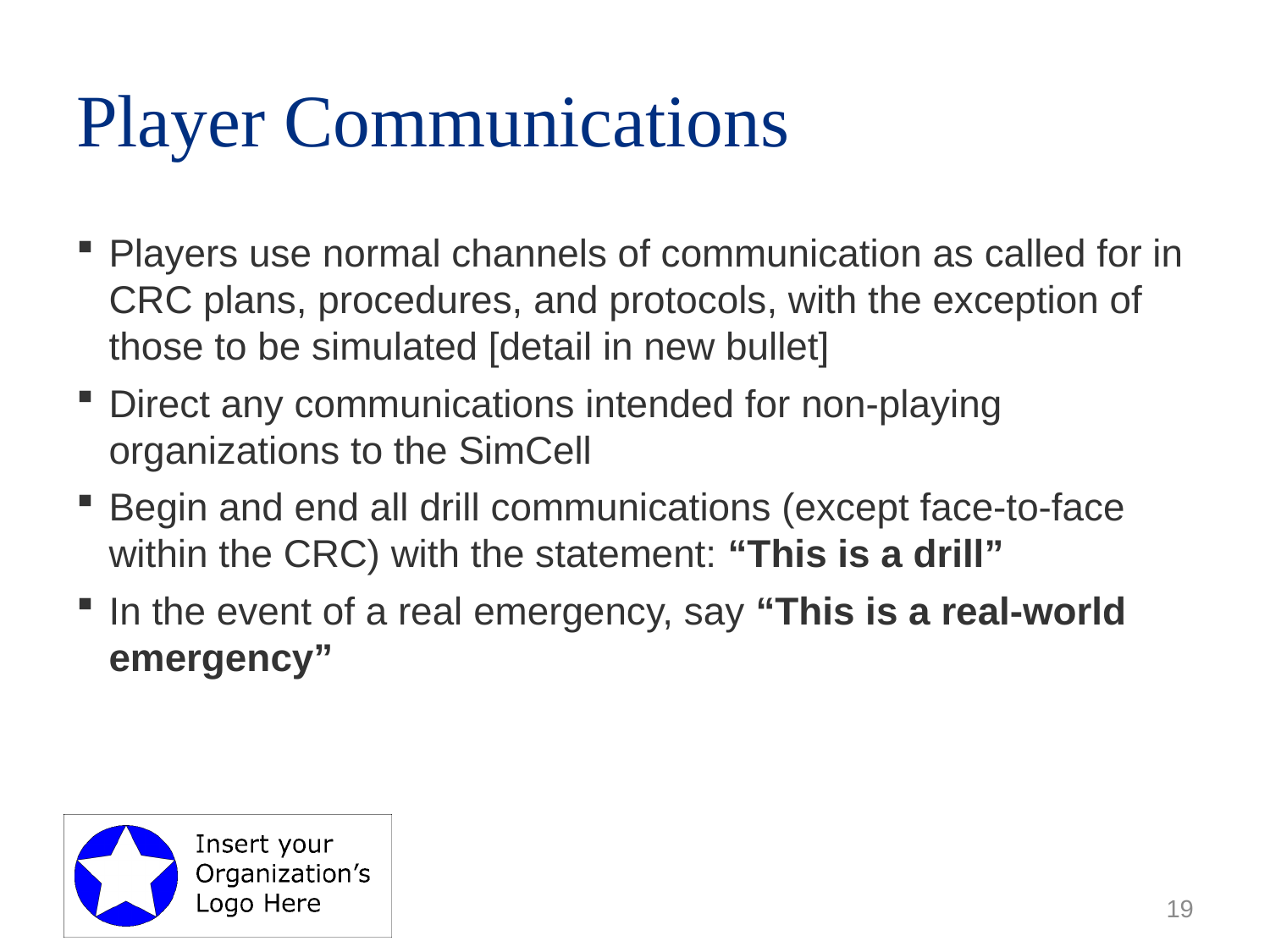

# Player Communications
Players use normal channels of communication as called for in CRC plans, procedures, and protocols, with the exception of those to be simulated [detail in new bullet]
Direct any communications intended for non-playing organizations to the SimCell
Begin and end all drill communications (except face-to-face within the CRC) with the statement: “This is a drill”
In the event of a real emergency, say “This is a real-world emergency”

19